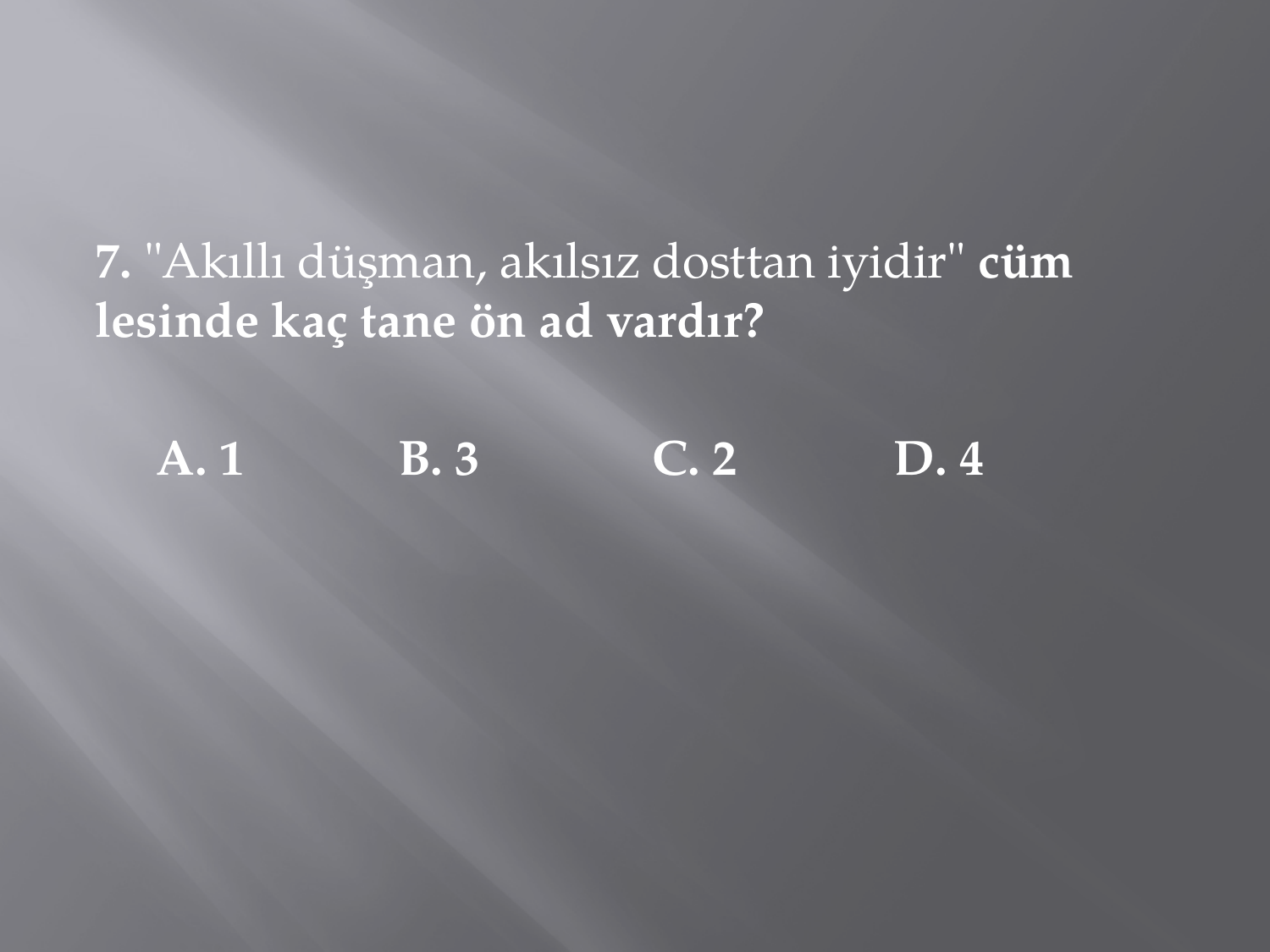

7. "Akıllı düşman, akılsız dosttan iyidir" cüm­lesinde kaç tane ön ad vardır?

     A. 1	    B. 3	    C. 2	   D. 4